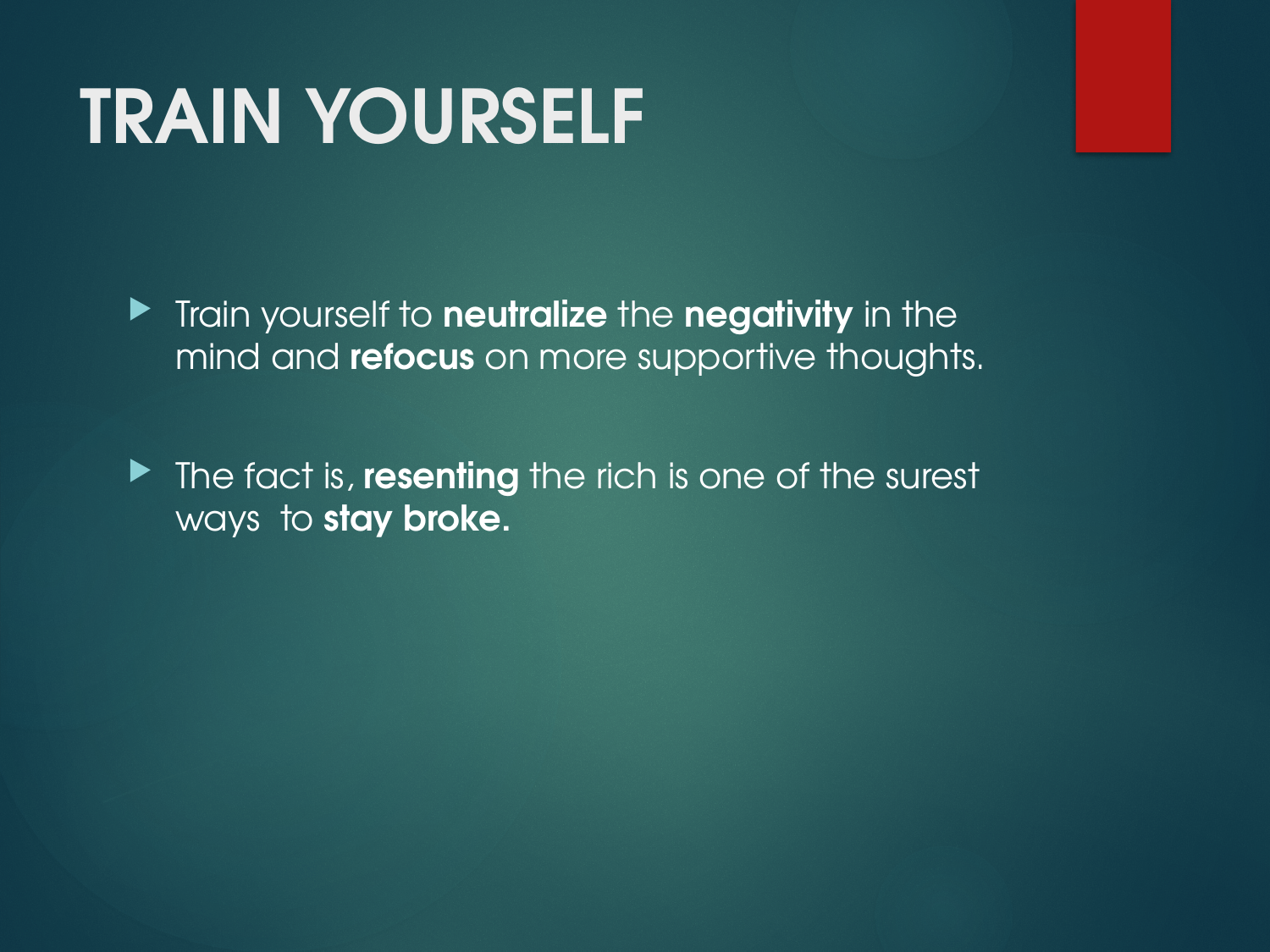

# TRAIN YOURSELF
Train yourself to neutralize the negativity in the mind and refocus on more supportive thoughts.

The fact is, resenting the rich is one of the surest ways  to stay broke.